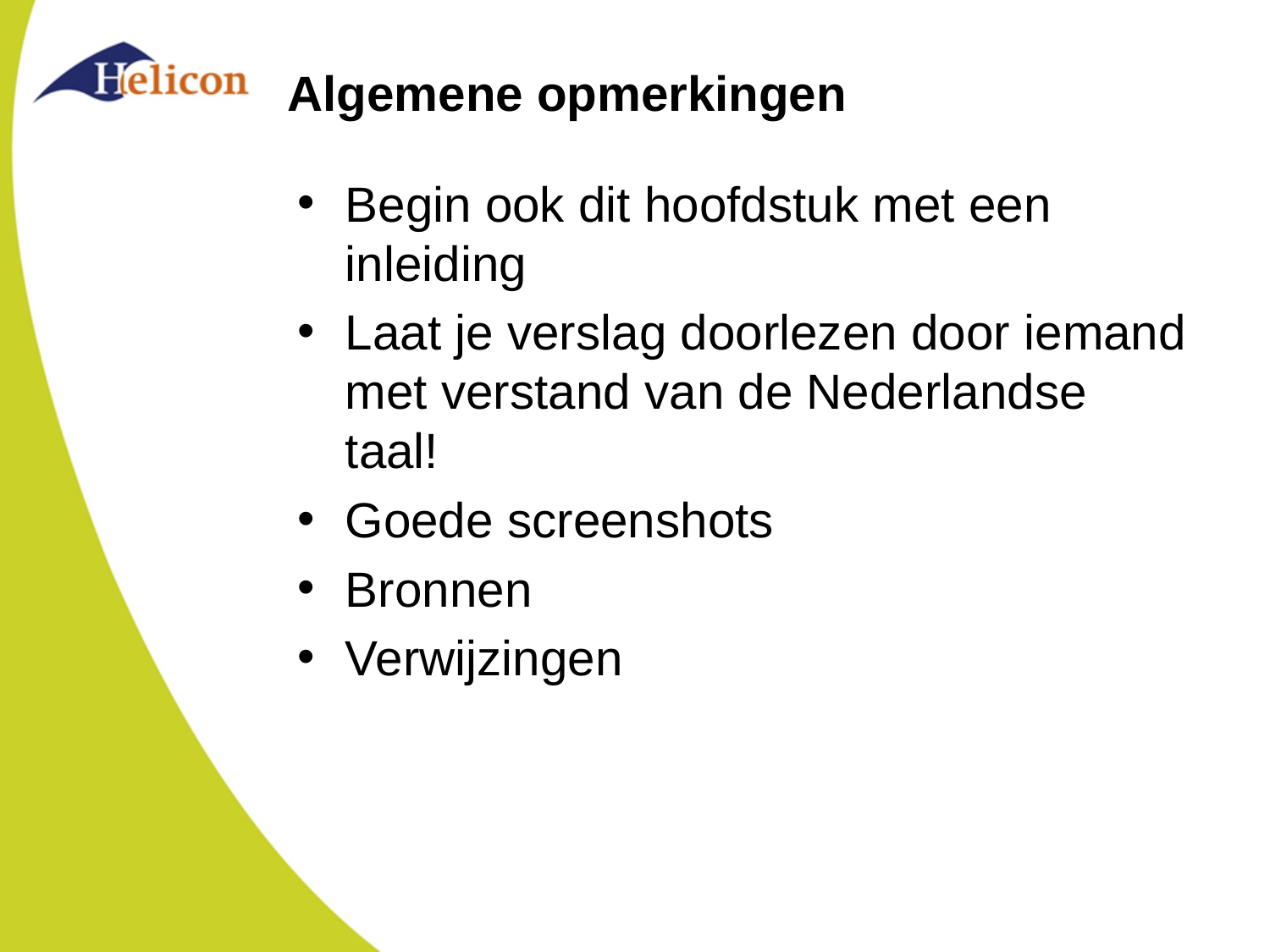

# Algemene opmerkingen
Begin ook dit hoofdstuk met een inleiding
Laat je verslag doorlezen door iemand met verstand van de Nederlandse taal!
Goede screenshots
Bronnen
Verwijzingen